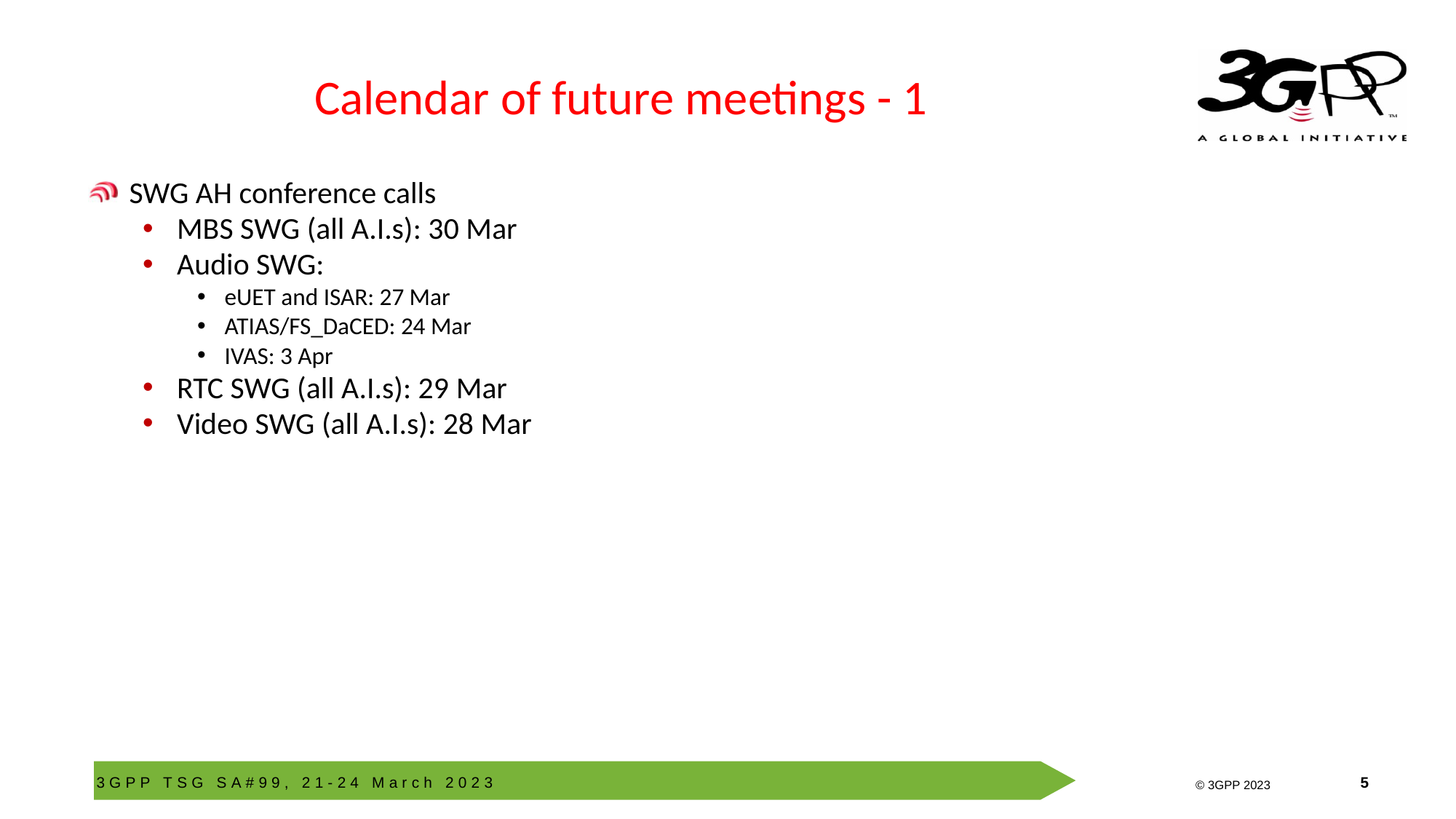

# Calendar of future meetings - 1
SWG AH conference calls
MBS SWG (all A.I.s): 30 Mar
Audio SWG:
eUET and ISAR: 27 Mar
ATIAS/FS_DaCED: 24 Mar
IVAS: 3 Apr
RTC SWG (all A.I.s): 29 Mar
Video SWG (all A.I.s): 28 Mar